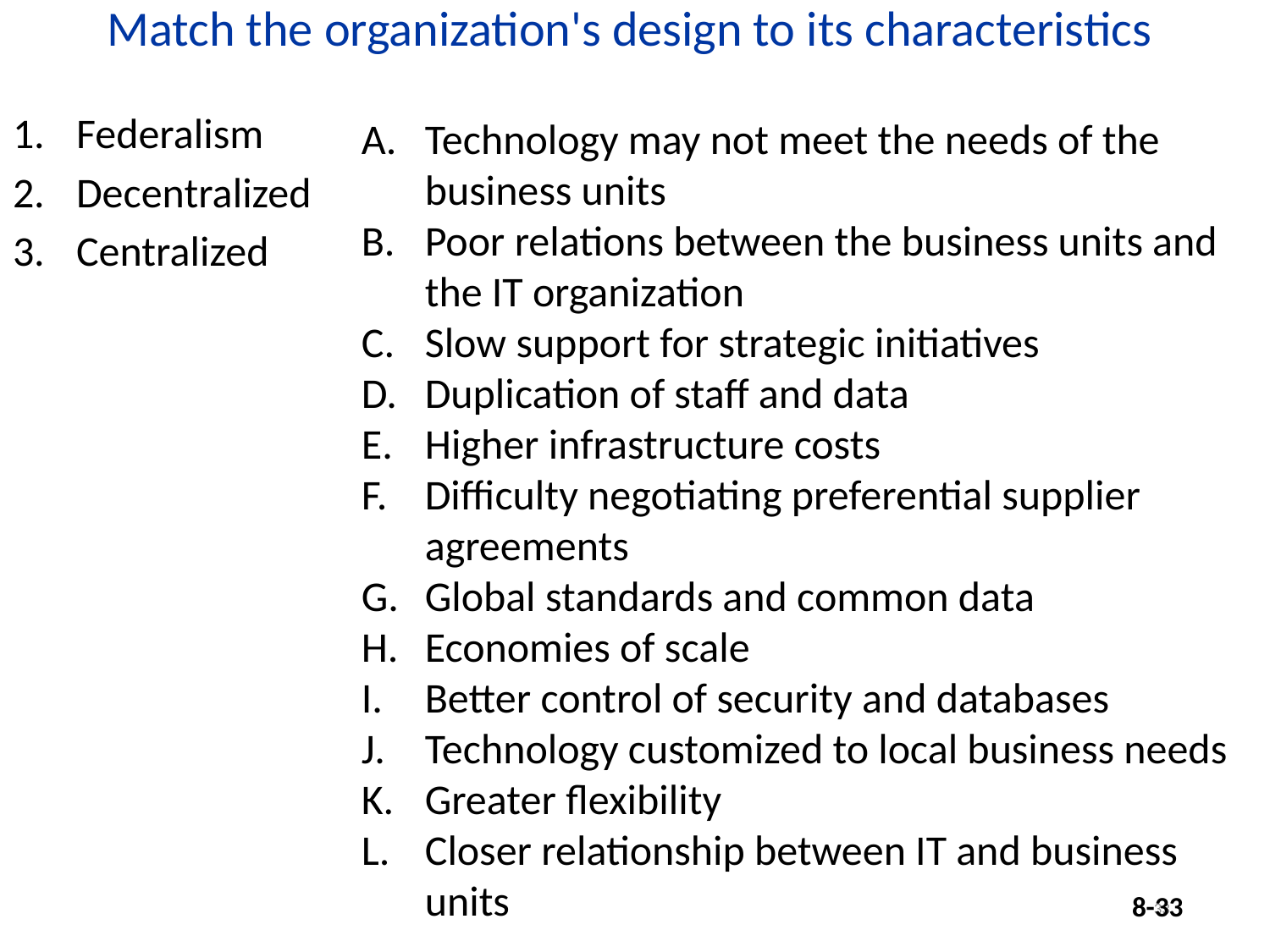

Match the organization's design to its characteristics
Federalism
Decentralized
Centralized
Technology may not meet the needs of the business units
Poor relations between the business units and the IT organization
Slow support for strategic initiatives
Duplication of staff and data
Higher infrastructure costs
Difficulty negotiating preferential supplier agreements
Global standards and common data
Economies of scale
Better control of security and databases
Technology customized to local business needs
Greater flexibility
Closer relationship between IT and business units

33